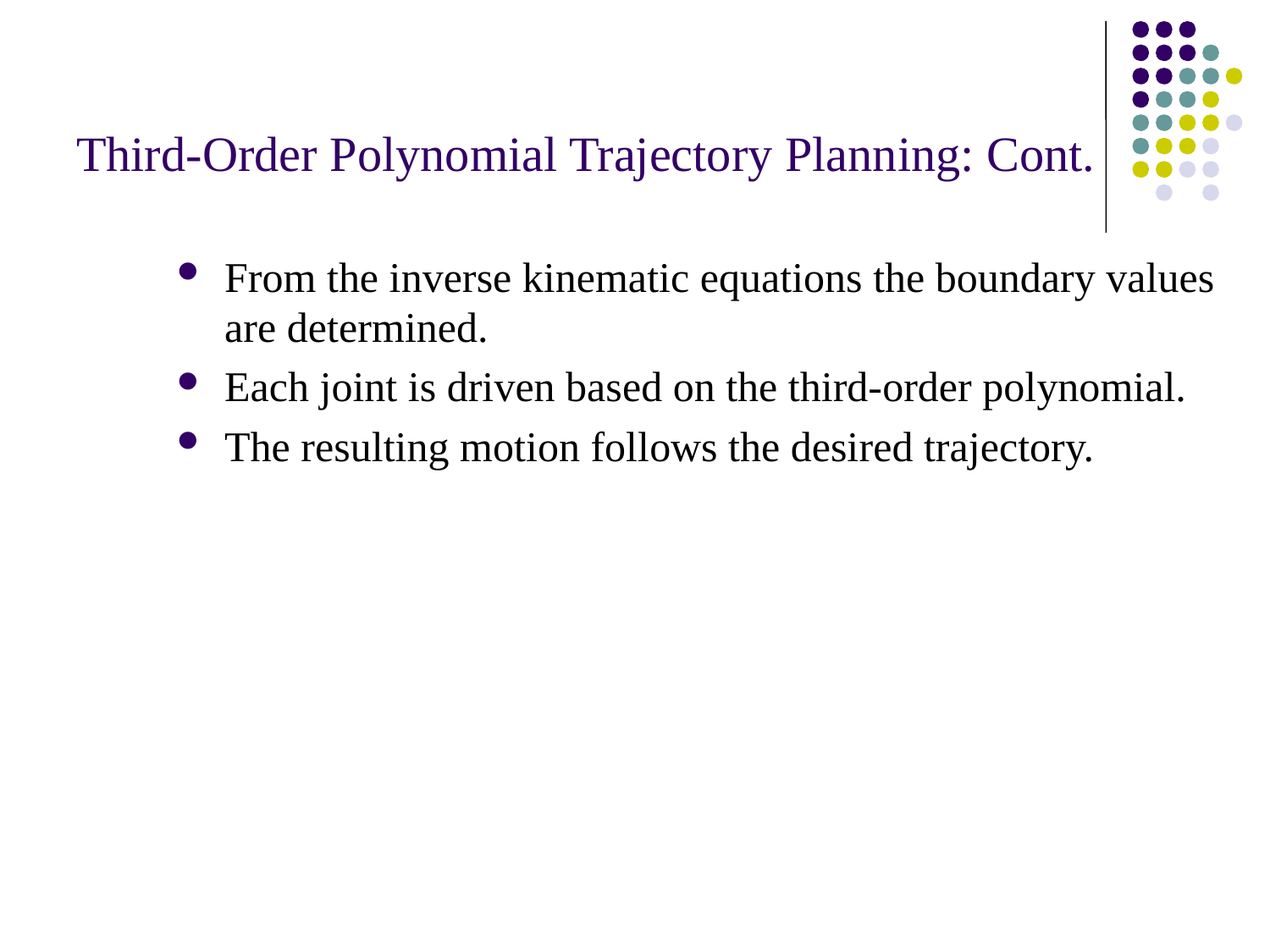

# Third-Order Polynomial Trajectory Planning: Cont.
From the inverse kinematic equations the boundary values are determined.
Each joint is driven based on the third-order polynomial.
The resulting motion follows the desired trajectory.